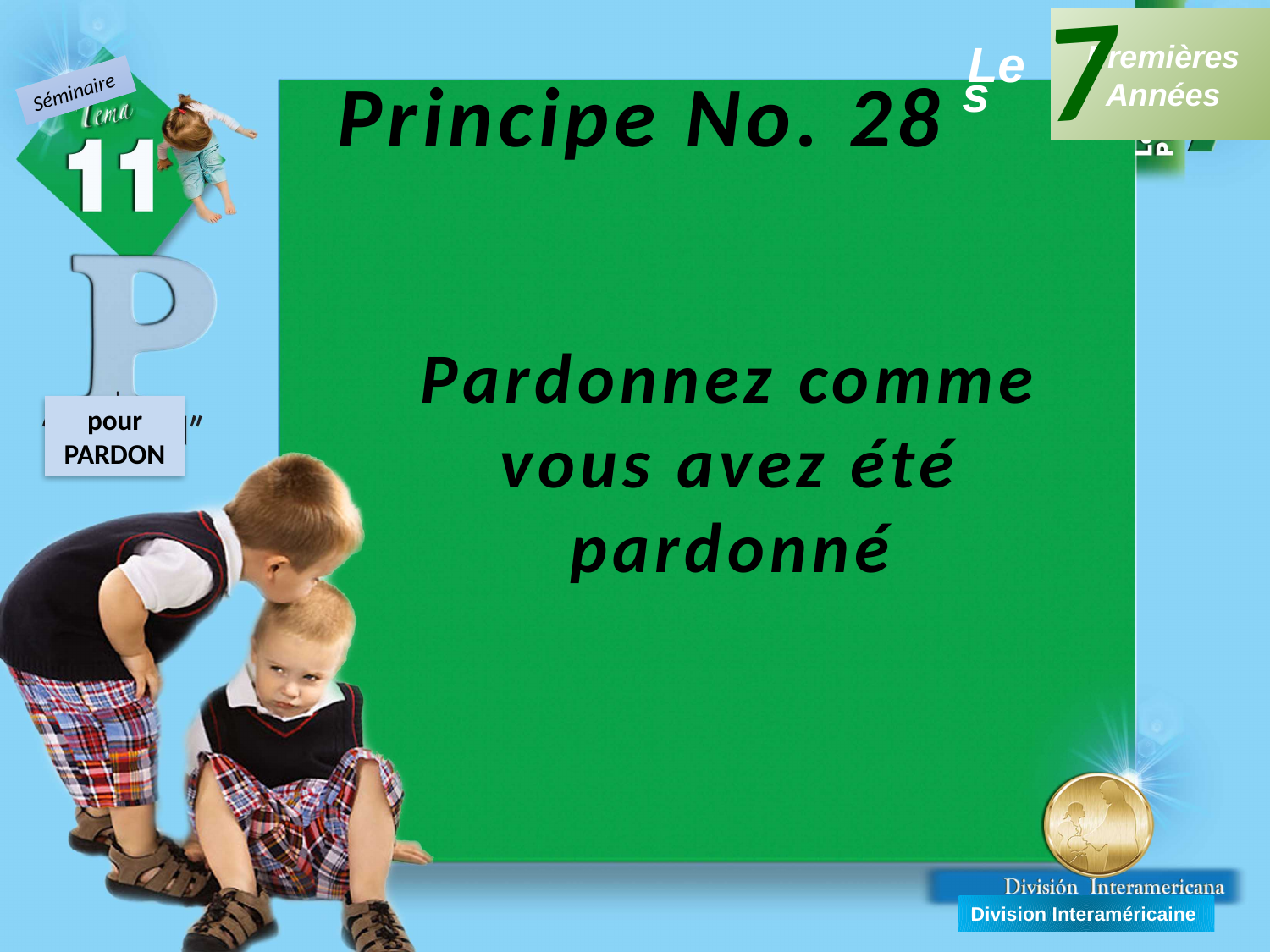

7
Premières
Années
Les
Principe No. 28

Pardonnez comme vous avez été pardonné
Séminaire
pour PARDON
Division Interaméricaine